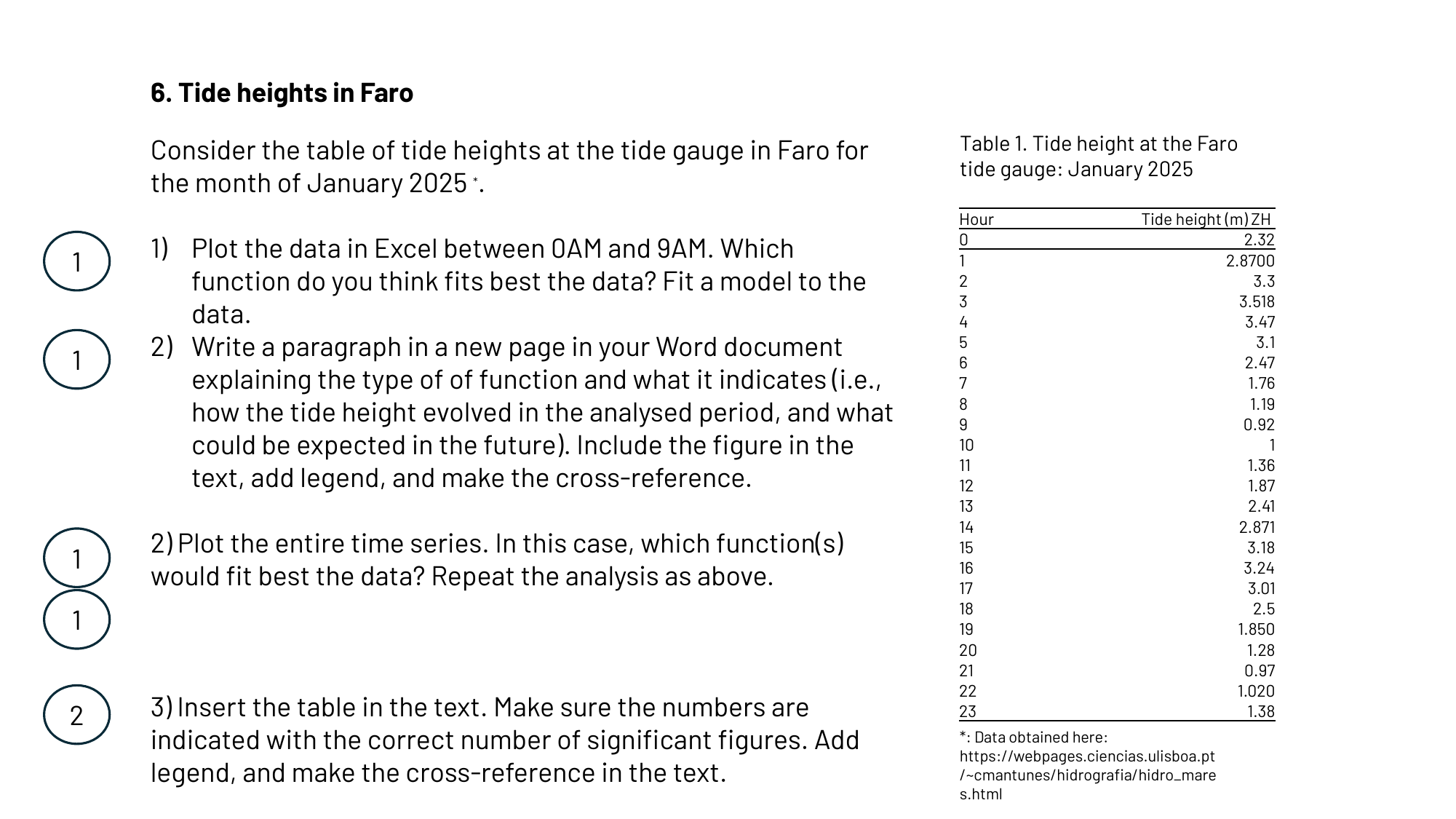

6. Tide heights in Faro
Table 1. Tide height at the Faro tide gauge: January 2025
Consider the table of tide heights at the tide gauge in Faro for the month of January 2025 *.

Plot the data in Excel between 0AM and 9AM. Which function do you think fits best the data? Fit a model to the data.
Write a paragraph in a new page in your Word document explaining the type of of function and what it indicates (i.e., how the tide height evolved in the analysed period, and what could be expected in the future). Include the figure in the text, add legend, and make the cross-reference.

2) Plot the entire time series. In this case, which function(s) would fit best the data? Repeat the analysis as above.

3) Insert the table in the text. Make sure the numbers are indicated with the correct number of significant figures. Add legend, and make the cross-reference in the text.

| Hour | Tide height (m) ZH |
| --- | --- |
| 0 | 2.32 |
| 1 | 2.8700 |
| 2 | 3.3 |
| 3 | 3.518 |
| 4 | 3.47 |
| 5 | 3.1 |
| 6 | 2.47 |
| 7 | 1.76 |
| 8 | 1.19 |
| 9 | 0.92 |
| 10 | 1 |
| 11 | 1.36 |
| 12 | 1.87 |
| 13 | 2.41 |
| 14 | 2.871 |
| 15 | 3.18 |
| 16 | 3.24 |
| 17 | 3.01 |
| 18 | 2.5 |
| 19 | 1.850 |
| 20 | 1.28 |
| 21 | 0.97 |
| 22 | 1.020 |
| 23 | 1.38 |
1
1
1
1
2
*: Data obtained here: https://webpages.ciencias.ulisboa.pt/~cmantunes/hidrografia/hidro_mares.html